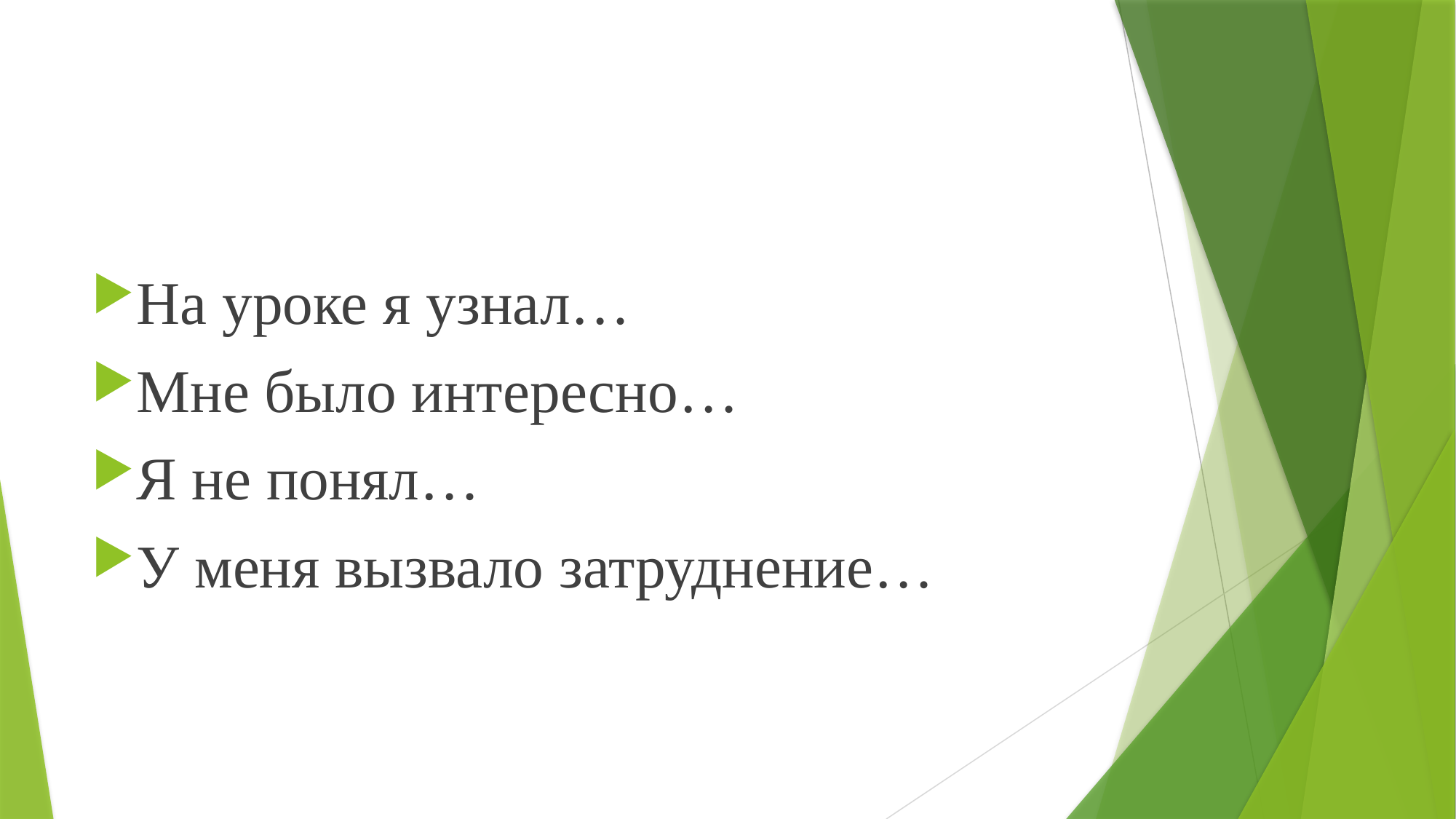

#
На уроке я узнал…
Мне было интересно…
Я не понял…
У меня вызвало затруднение…